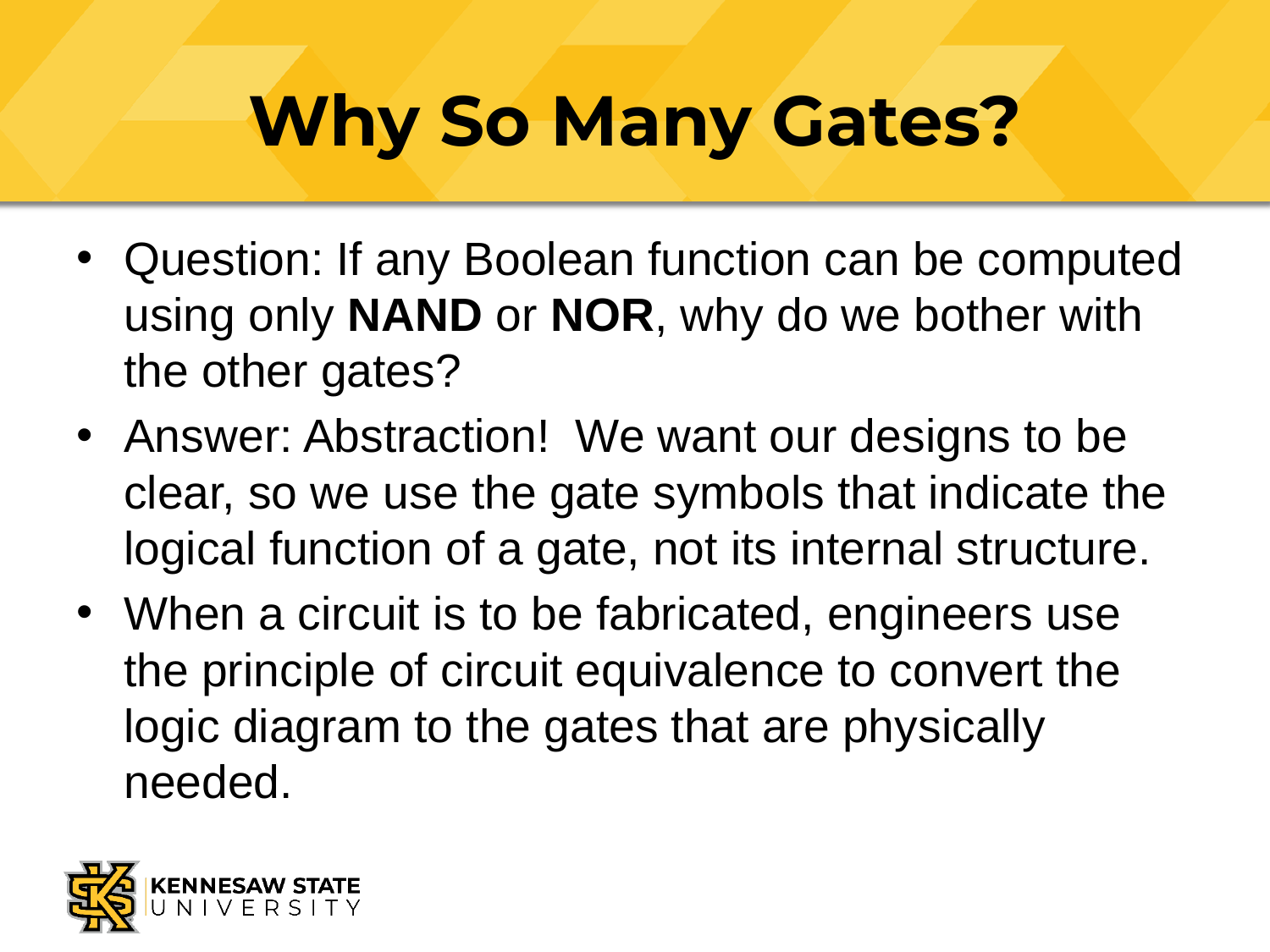

# Why So Many Gates?
Question: If any Boolean function can be computed using only NAND or NOR, why do we bother with the other gates?
Answer: Abstraction!  We want our designs to be clear, so we use the gate symbols that indicate the logical function of a gate, not its internal structure.
When a circuit is to be fabricated, engineers use the principle of circuit equivalence to convert the logic diagram to the gates that are physically needed.